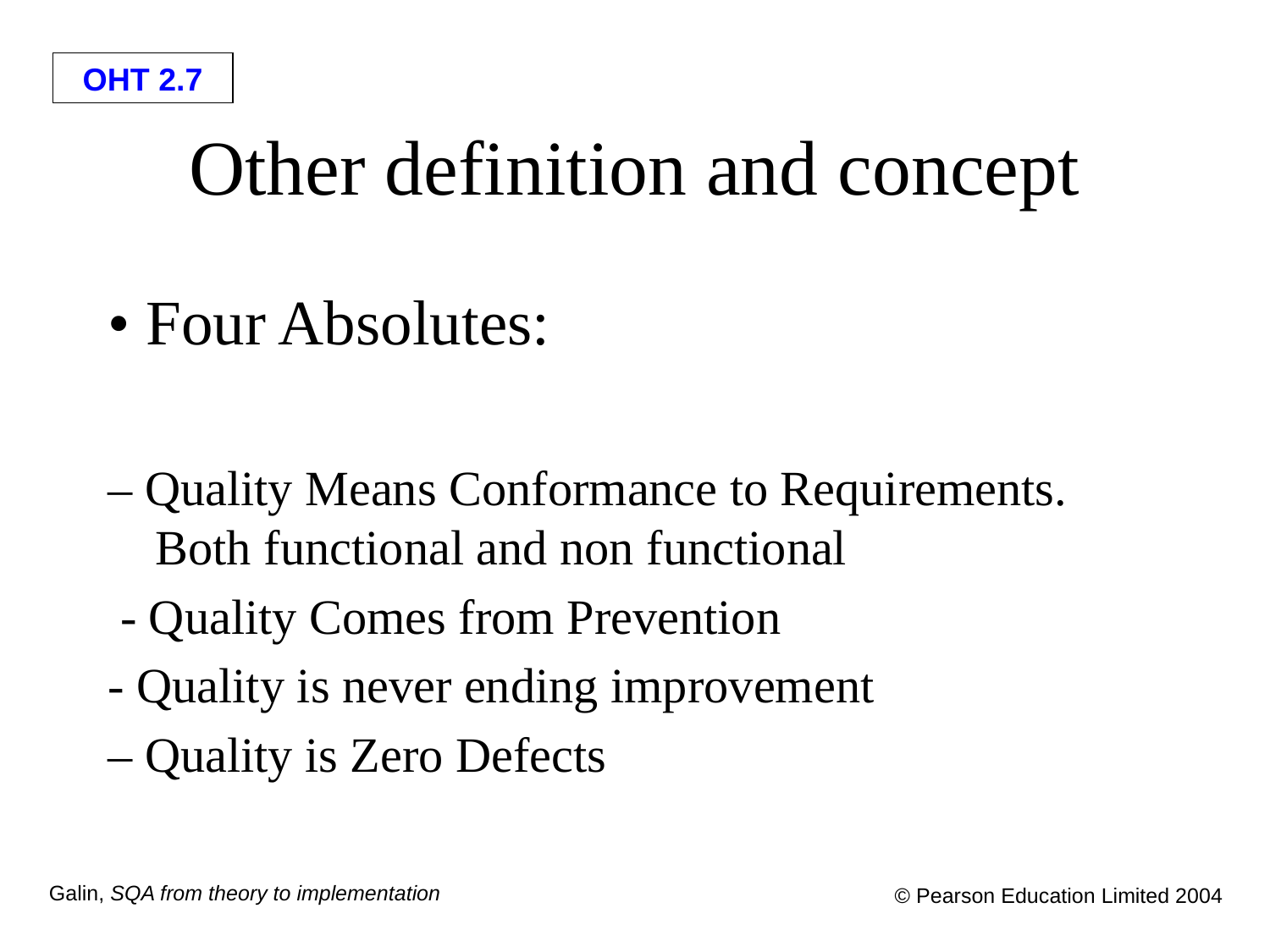

# Other definition and concept
• Four Absolutes:

– Quality Means Conformance to Requirements. Both functional and non functional
 - Quality Comes from Prevention
- Quality is never ending improvement
– Quality is Zero Defects